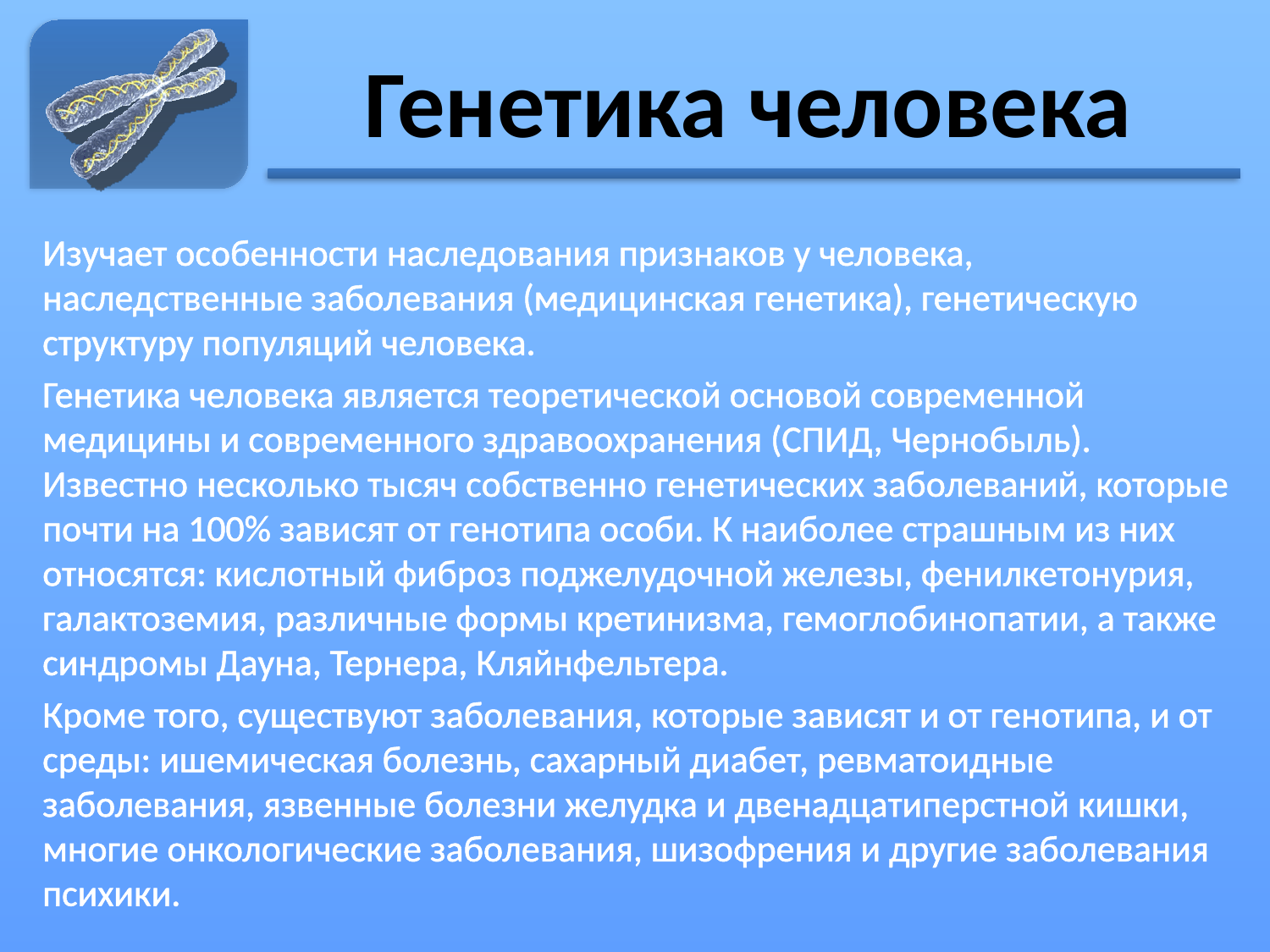

# Генетика человека
Изучает особенности наследования признаков у человека, наследственные заболевания (медицинская генетика), генетическую структуру популяций человека.
Генетика человека является теоретической основой современной медицины и современного здравоохранения (СПИД, Чернобыль). Известно несколько тысяч собственно генетических заболеваний, которые почти на 100% зависят от генотипа особи. К наиболее страшным из них относятся: кислотный фиброз поджелудочной железы, фенилкетонурия, галактоземия, различные формы кретинизма, гемоглобинопатии, а также синдромы Дауна, Тернера, Кляйнфельтера.
Кроме того, существуют заболевания, которые зависят и от генотипа, и от среды: ишемическая болезнь, сахарный диабет, ревматоидные заболевания, язвенные болезни желудка и двенадцатиперстной кишки, многие онкологические заболевания, шизофрения и другие заболевания психики.